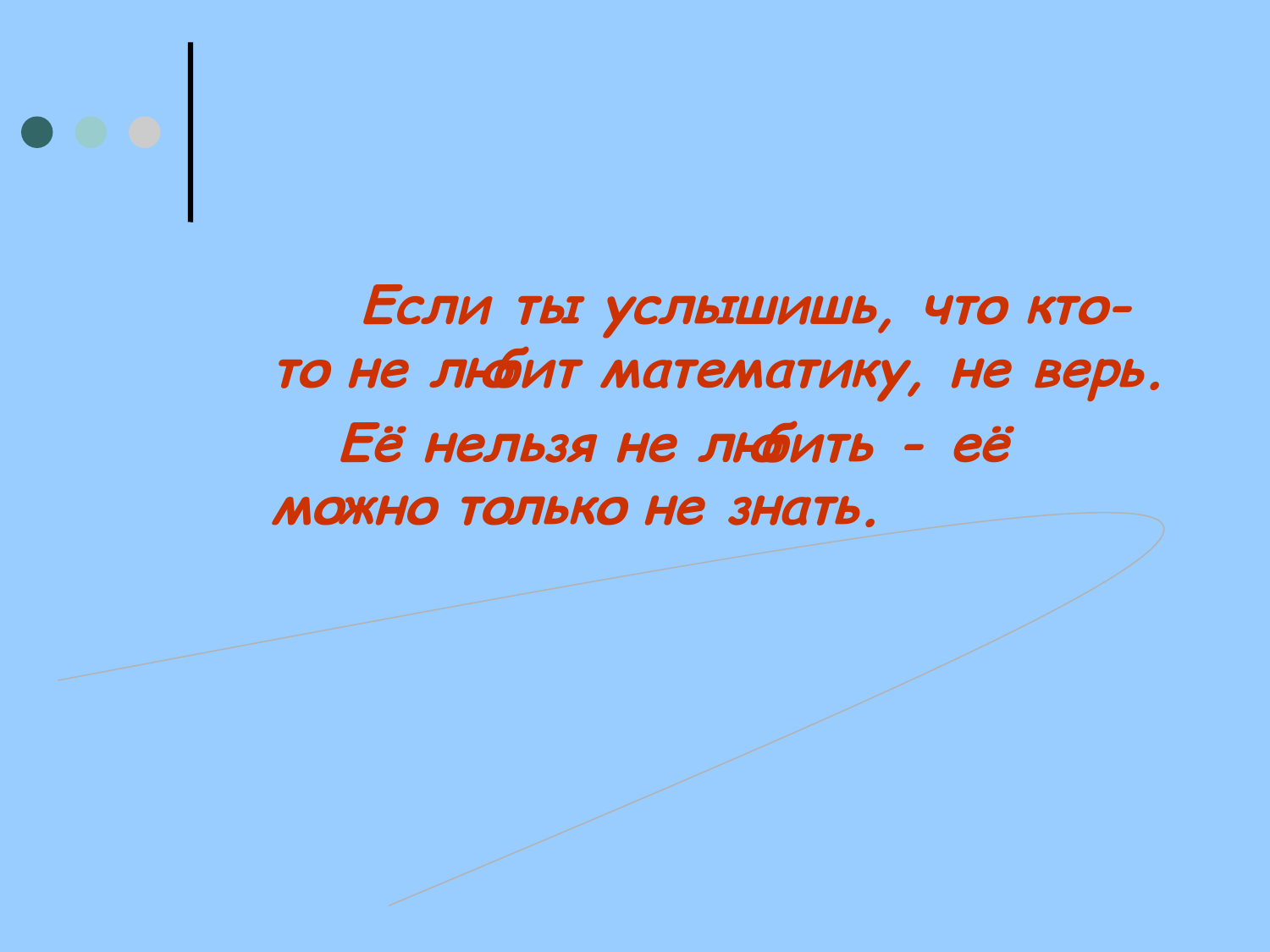

#

      Если ты услышишь, что кто-то не любит математику, не верь.
     Её нельзя не любить - её можно только не знать.